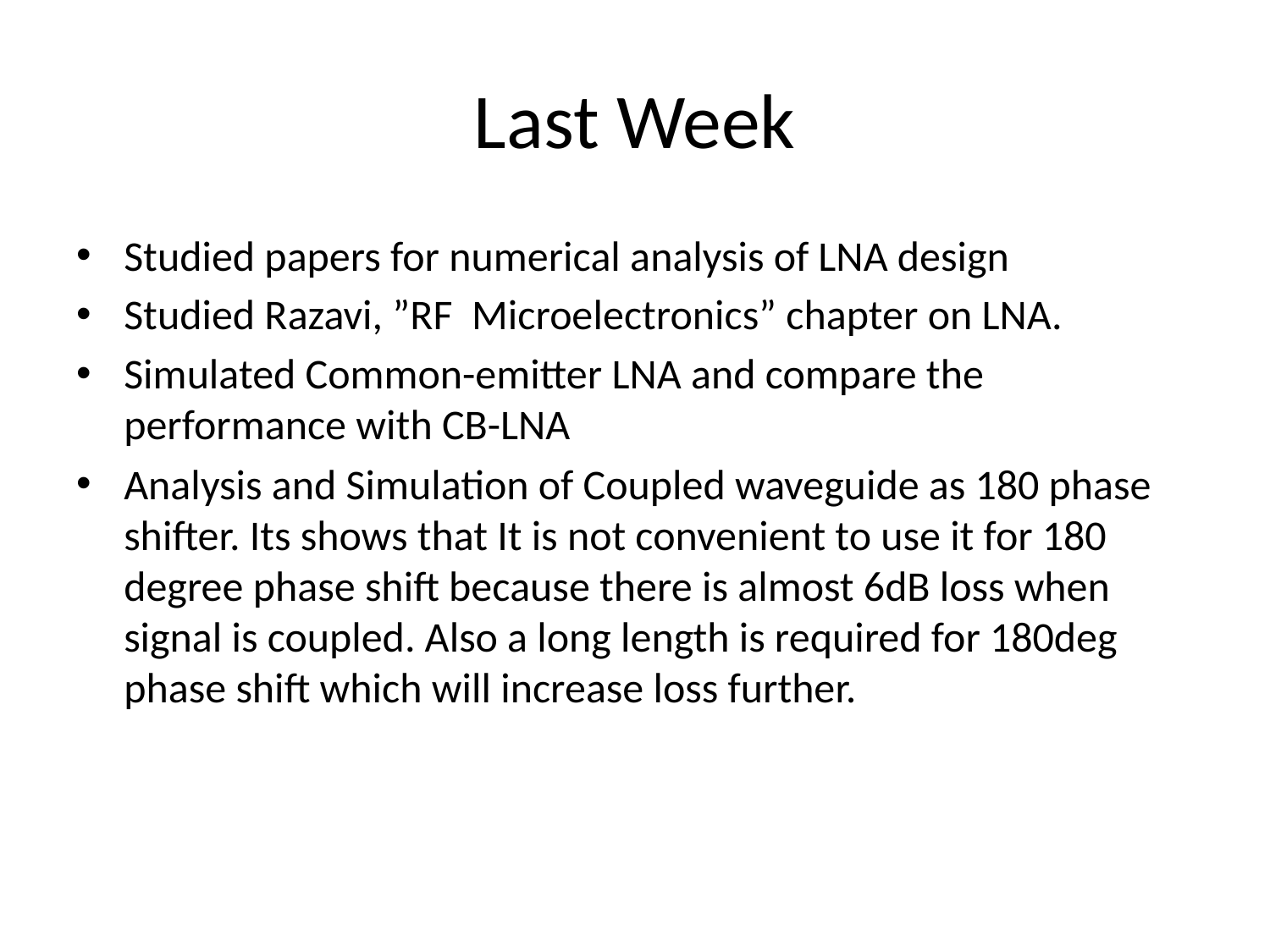

# Last Week
Studied papers for numerical analysis of LNA design
Studied Razavi, ”RF  Microelectronics” chapter on LNA.
Simulated Common-emitter LNA and compare the performance with CB-LNA
Analysis and Simulation of Coupled waveguide as 180 phase shifter. Its shows that It is not convenient to use it for 180 degree phase shift because there is almost 6dB loss when signal is coupled. Also a long length is required for 180deg phase shift which will increase loss further.